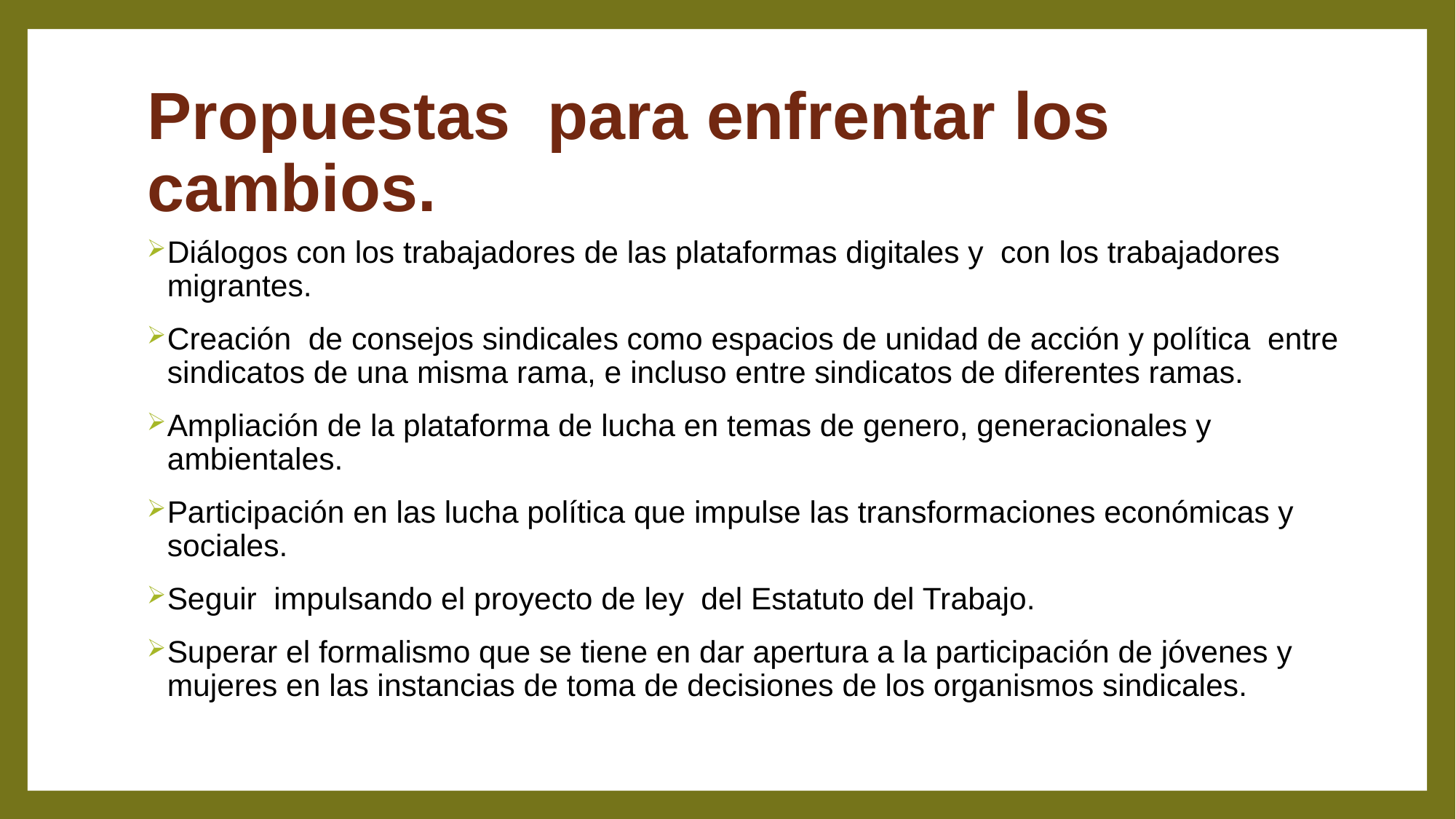

# Propuestas  para enfrentar los cambios.
Diálogos con los trabajadores de las plataformas digitales y  con los trabajadores migrantes.
Creación  de consejos sindicales como espacios de unidad de acción y política  entre sindicatos de una misma rama, e incluso entre sindicatos de diferentes ramas.
Ampliación de la plataforma de lucha en temas de genero, generacionales y ambientales.
Participación en las lucha política que impulse las transformaciones económicas y sociales.
Seguir  impulsando el proyecto de ley  del Estatuto del Trabajo.
Superar el formalismo que se tiene en dar apertura a la participación de jóvenes y mujeres en las instancias de toma de decisiones de los organismos sindicales.